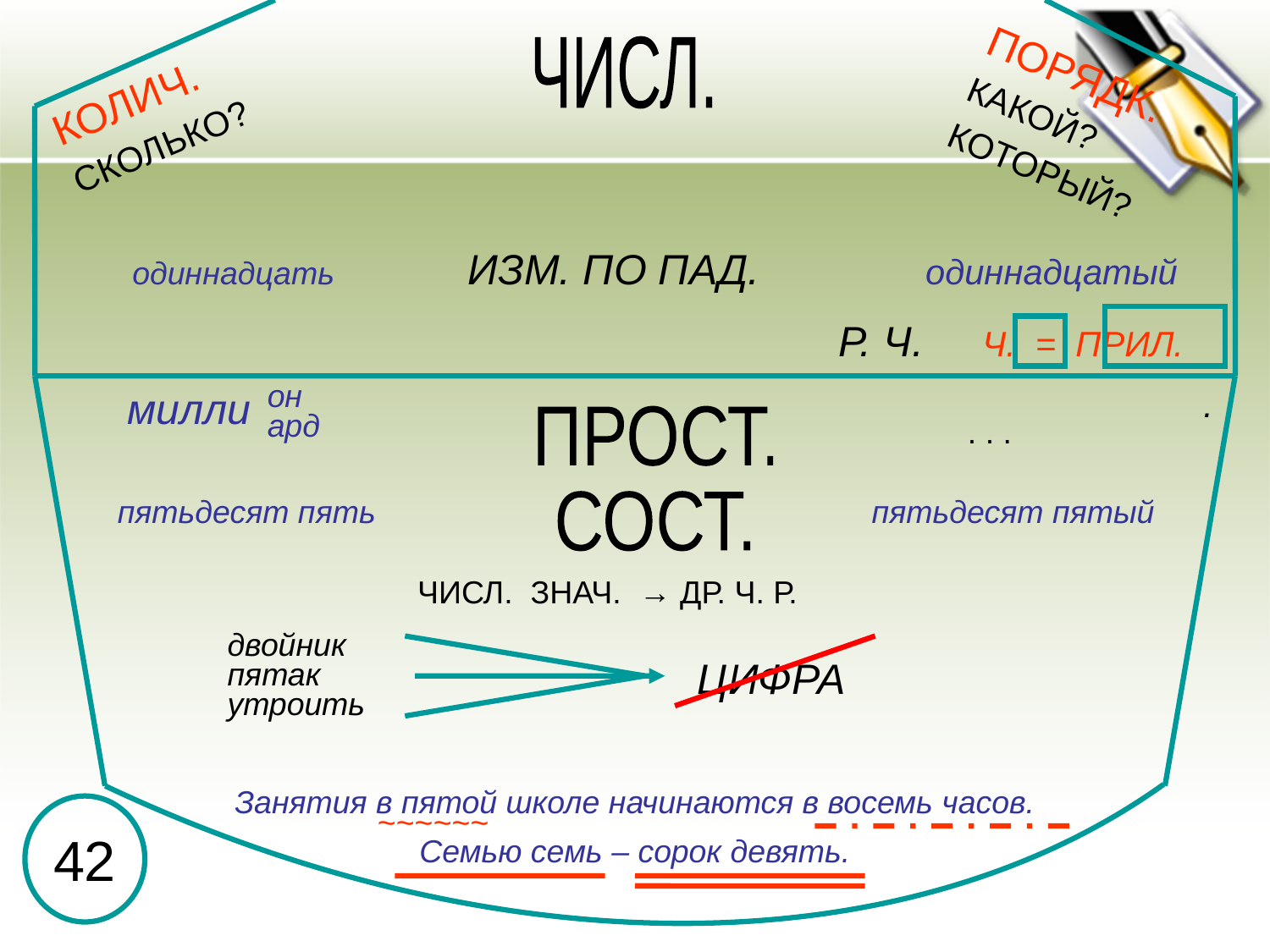

ЧИСЛ.
КОЛИЧ.
СКОЛЬКО?
ПОРЯДК.
КАКОЙ?
КОТОРЫЙ?

одиннадцать               ИЗМ. ПО ПАД.                 одиннадцатый
                              Р. Ч.      Ч.  =  ПРИЛ.
.

милли

он
ард
ПРОСТ.
СОСТ.
. . .
пятьдесят пять                                                        пятьдесят пятый
ЧИСЛ.  ЗНАЧ.  → ДР. Ч. Р.

двойник
пятак
утроить

ЦИФРА

Занятия в пятой школе начинаются в восемь часов.
Семью семь – сорок девять.
42
~~~~~~